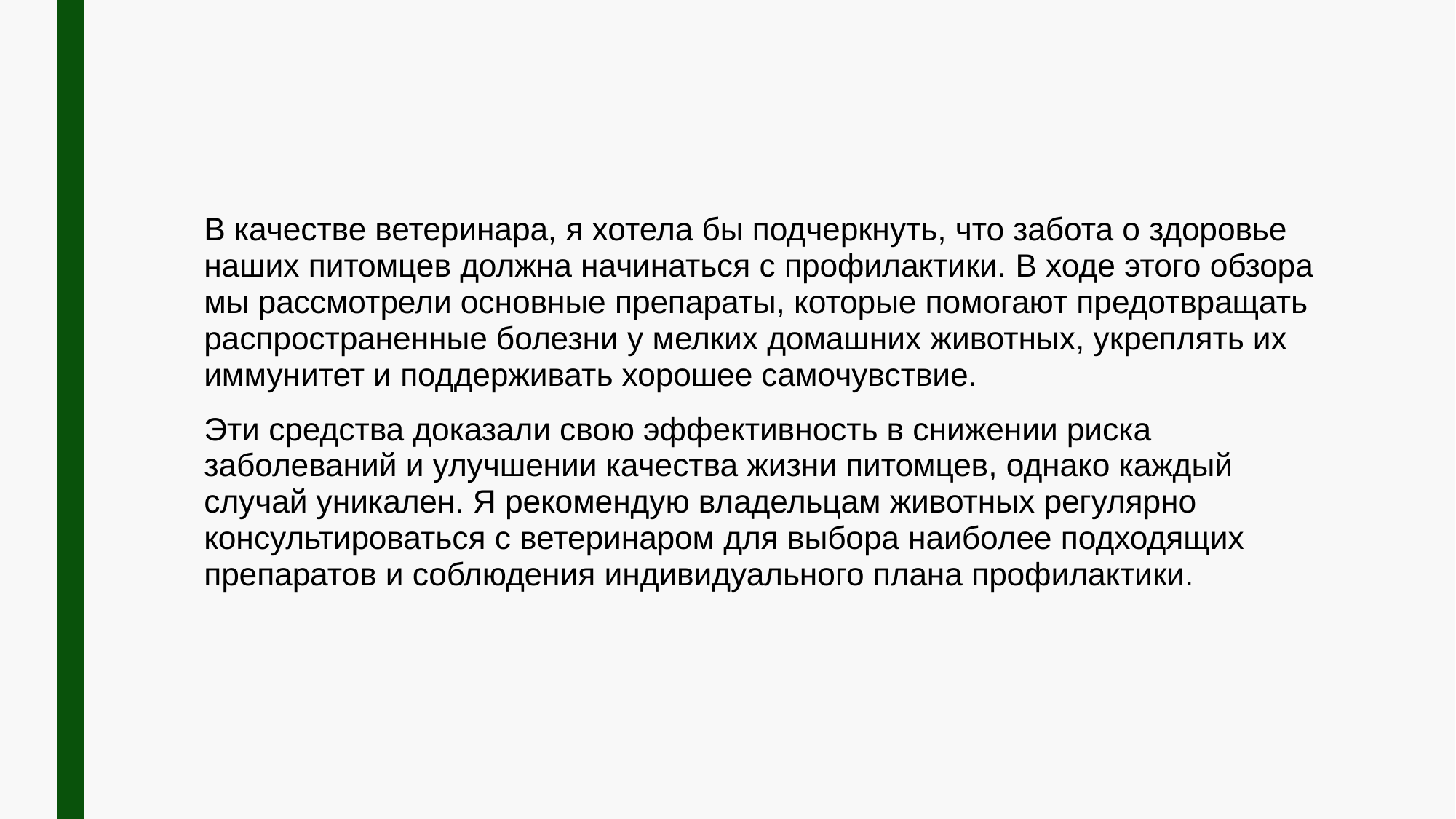

В качестве ветеринара, я хотела бы подчеркнуть, что забота о здоровье наших питомцев должна начинаться с профилактики. В ходе этого обзора мы рассмотрели основные препараты, которые помогают предотвращать распространенные болезни у мелких домашних животных, укреплять их иммунитет и поддерживать хорошее самочувствие.
Эти средства доказали свою эффективность в снижении риска заболеваний и улучшении качества жизни питомцев, однако каждый случай уникален. Я рекомендую владельцам животных регулярно консультироваться с ветеринаром для выбора наиболее подходящих препаратов и соблюдения индивидуального плана профилактики.